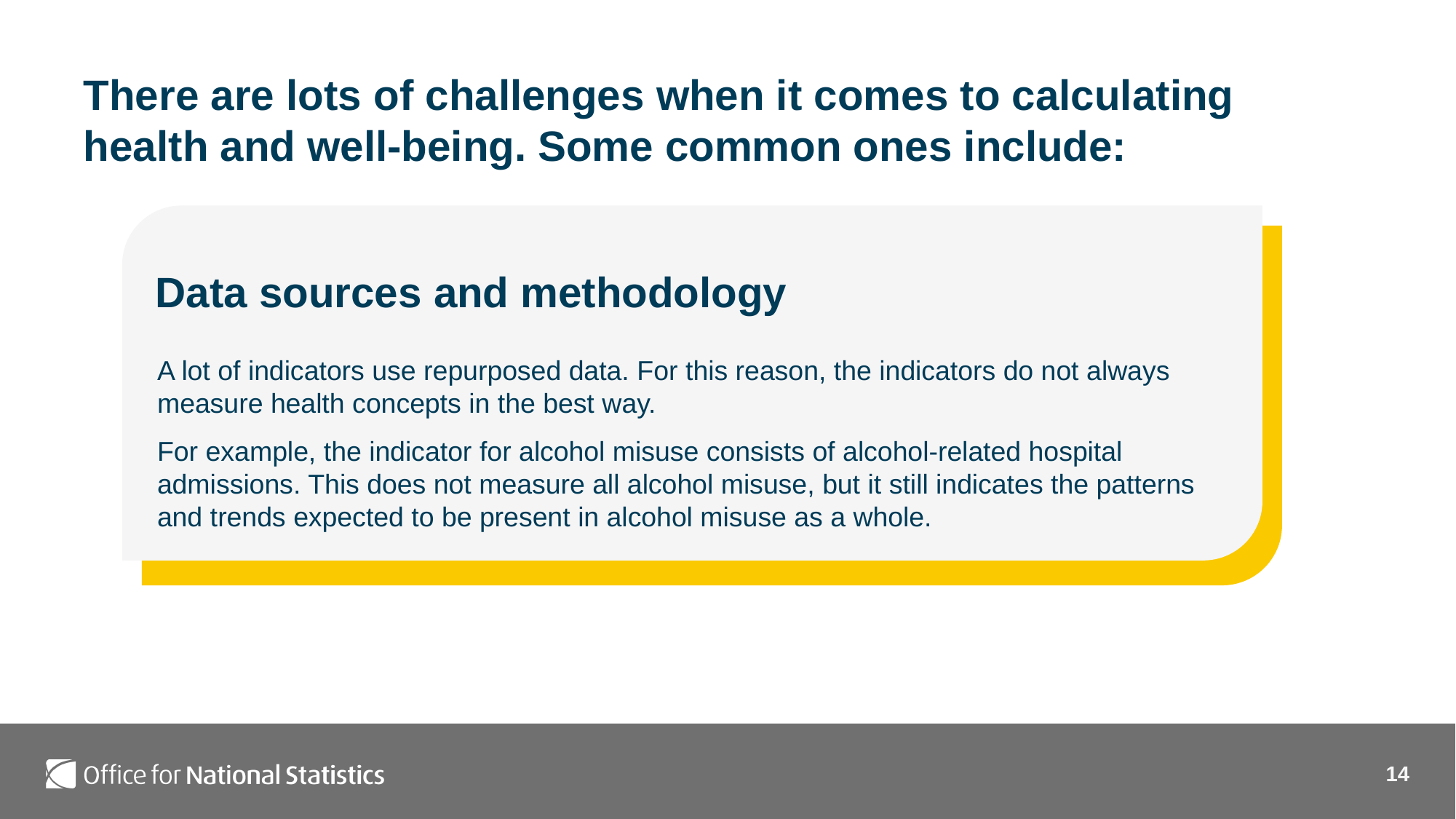

There are lots of challenges when it comes to calculating health and well-being. Some common ones include:

Data sources and methodology
A lot of indicators use repurposed data. For this reason, the indicators do not always measure health concepts in the best way.
For example, the indicator for alcohol misuse consists of alcohol-related hospital admissions. This does not measure all alcohol misuse, but it still indicates the patterns and trends expected to be present in alcohol misuse as a whole.
14